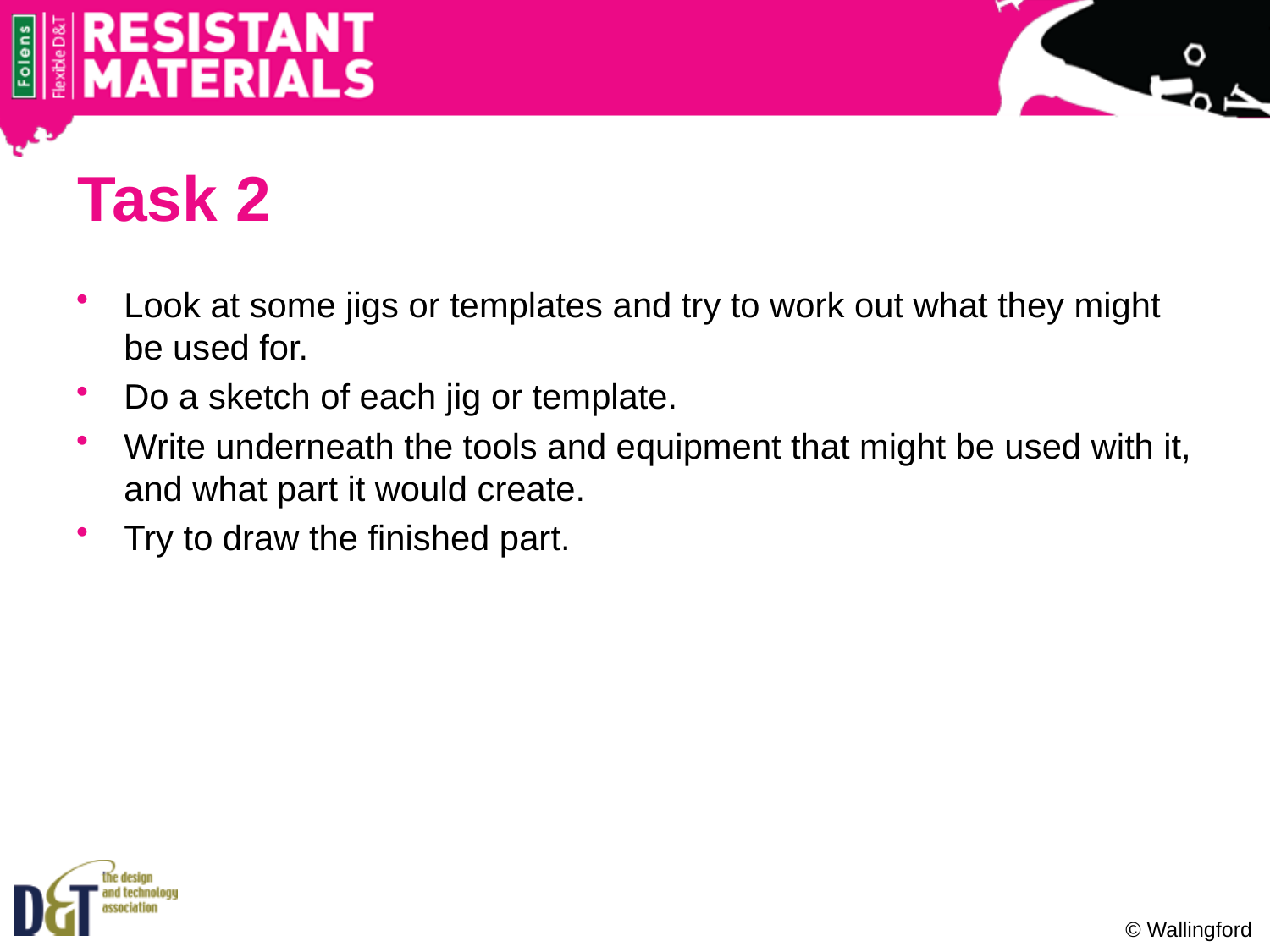

# Task 2
Look at some jigs or templates and try to work out what they might be used for.
Do a sketch of each jig or template.
Write underneath the tools and equipment that might be used with it, and what part it would create.
Try to draw the finished part.

© Wallingford